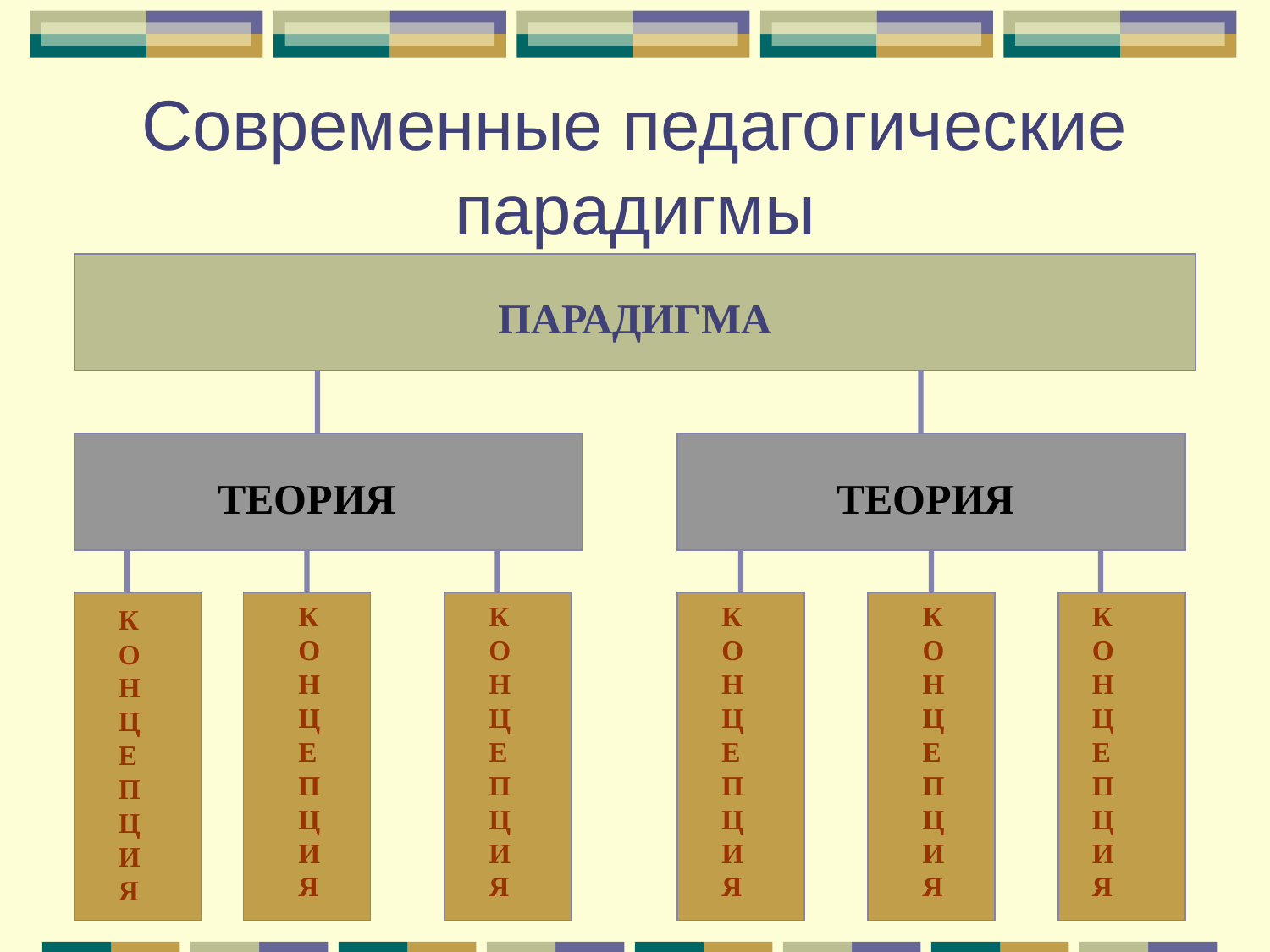

# Современные педагогические парадигмы

ПАРАДИГМА

ТЕОРИЯ
ТЕОРИЯ

КОНЦЕПЦИЯ

КОНЦЕПЦИЯ

КОНЦЕПЦИЯ

КОНЦЕПЦИЯ

КОНЦЕПЦИЯ
КОНЦЕПЦИЯ